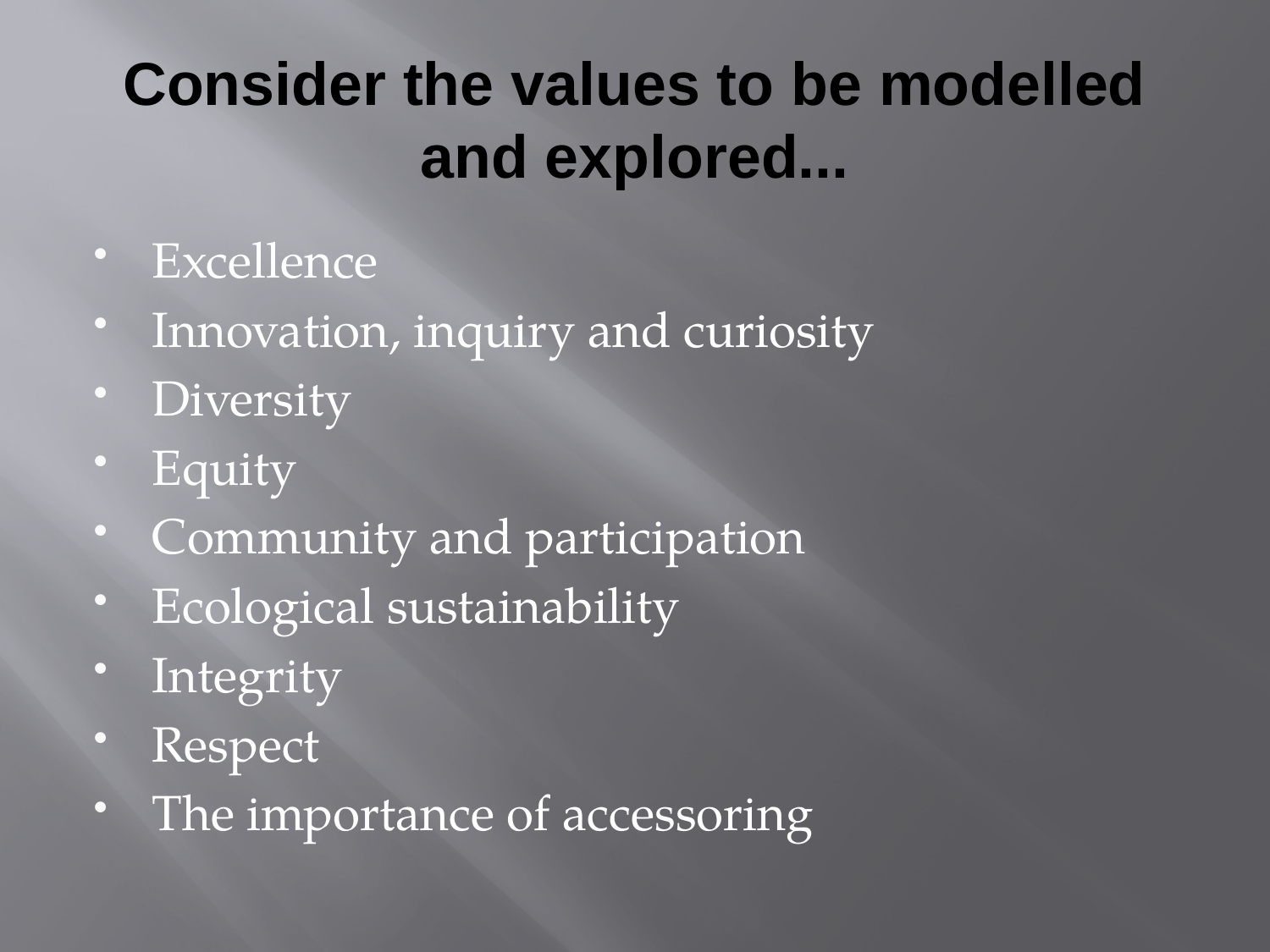

# Consider the values to be modelled and explored...
Excellence
Innovation, inquiry and curiosity
Diversity
Equity
Community and participation
Ecological sustainability
Integrity
Respect
The importance of accessoring